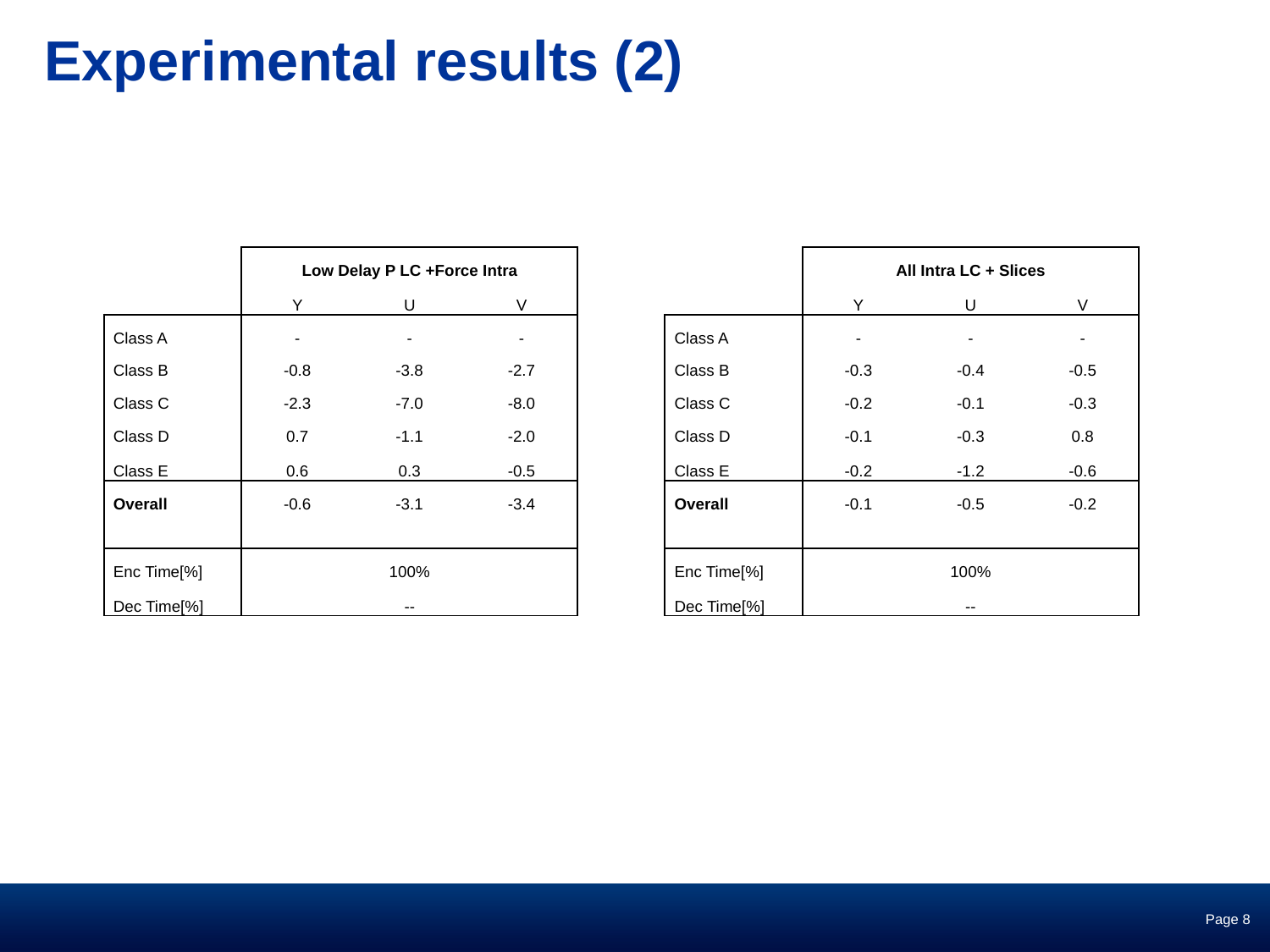

# Experimental results (2)
|  | Low Delay P LC +Force Intra |  |  |
| --- | --- | --- | --- |
|  | Y | U | V |
| Class A | - | - | - |
| Class B | -0.8 | -3.8 | -2.7 |
| Class C | -2.3 | -7.0 | -8.0 |
| Class D | 0.7 | -1.1 | -2.0 |
| Class E | 0.6 | 0.3 | -0.5 |
| Overall | -0.6 | -3.1 | -3.4 |
|  |  |  |  |
| Enc Time[%] | 100% |  |  |
| Dec Time[%] | -- |  |  |
|  | All Intra LC + Slices |  |  |
| --- | --- | --- | --- |
|  | Y | U | V |
| Class A | - | - | - |
| Class B | -0.3 | -0.4 | -0.5 |
| Class C | -0.2 | -0.1 | -0.3 |
| Class D | -0.1 | -0.3 | 0.8 |
| Class E | -0.2 | -1.2 | -0.6 |
| Overall | -0.1 | -0.5 | -0.2 |
|  |  |  |  |
| Enc Time[%] | 100% |  |  |
| Dec Time[%] | -- |  |  |